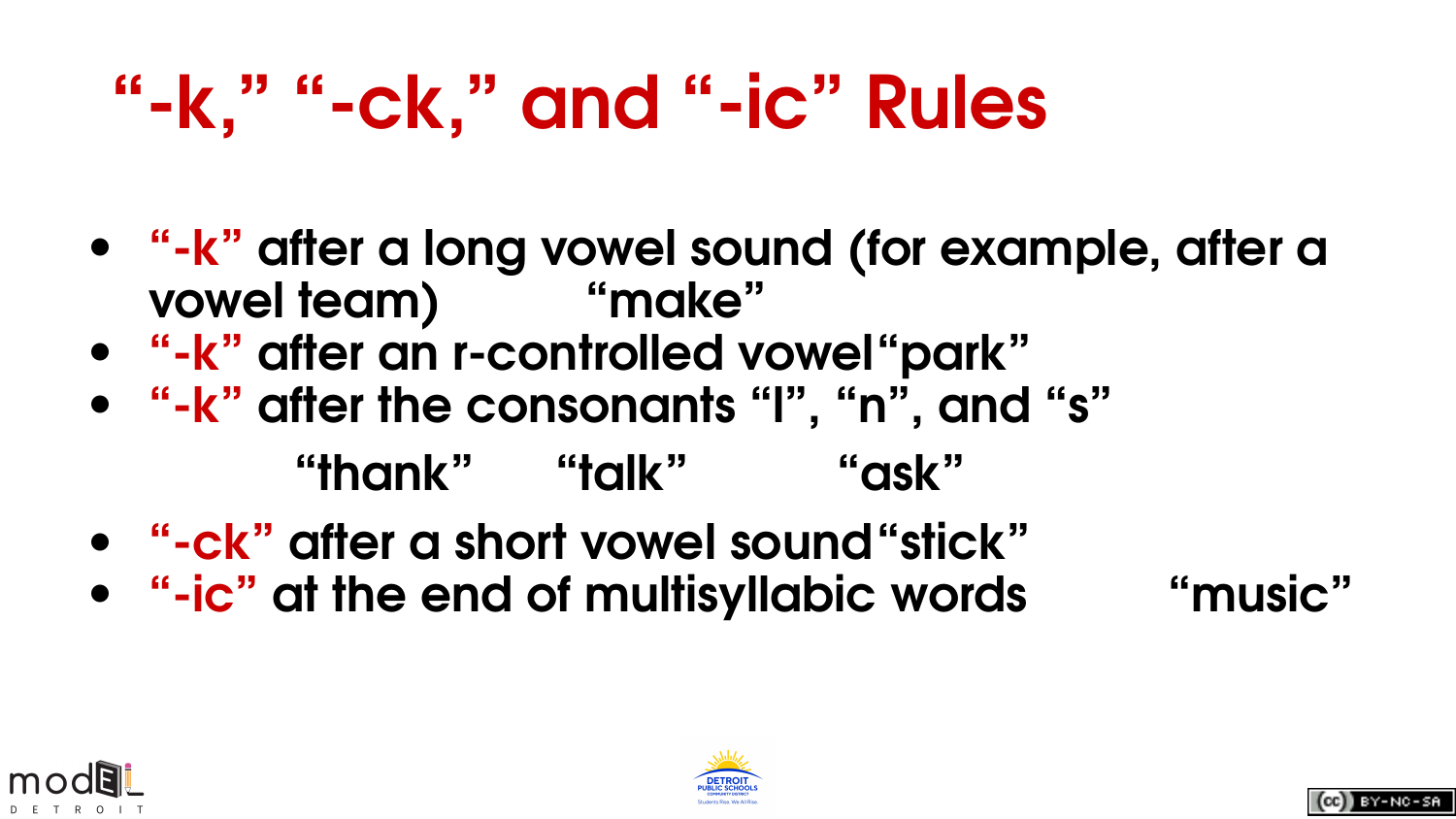

# “-k,” “-ck,” and “-ic” Rules

“-k” after a long vowel sound (for example, after a  vowel team)	“make”
“-k” after an r-controlled vowel	“park”
“-k” after the consonants “l”, “n”, and “s”
“thank”      “talk”           “ask”
“-ck” after a short vowel sound	“stick”
“-ic” at the end of multisyllabic words	“music”